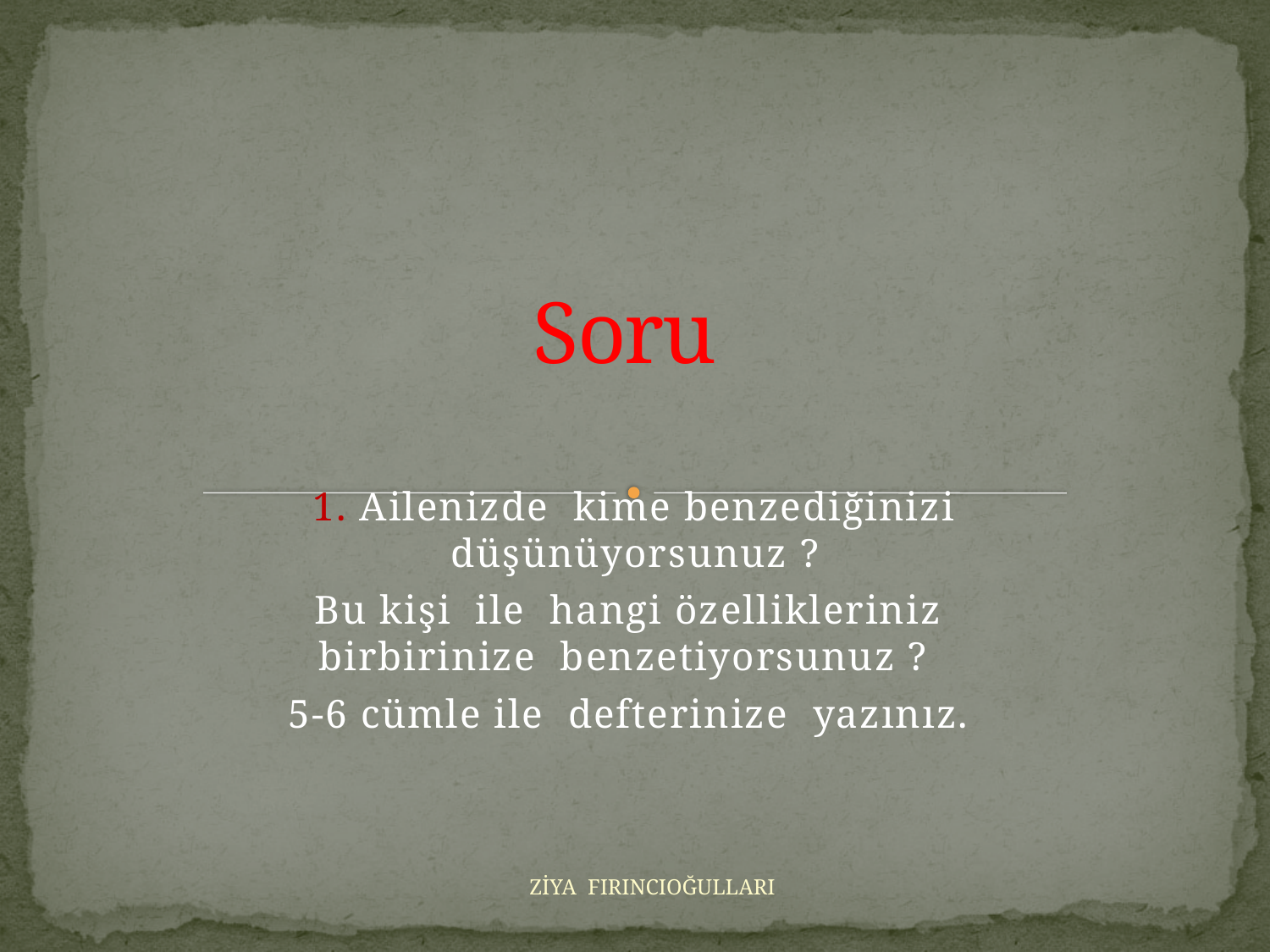

# Soru
1. Ailenizde  kime benzediğinizi düşünüyorsunuz ?
Bu kişi  ile  hangi özellikleriniz  birbirinize  benzetiyorsunuz ?
5-6 cümle ile  defterinize  yazınız.
ZİYA  FIRINCIOĞULLARI